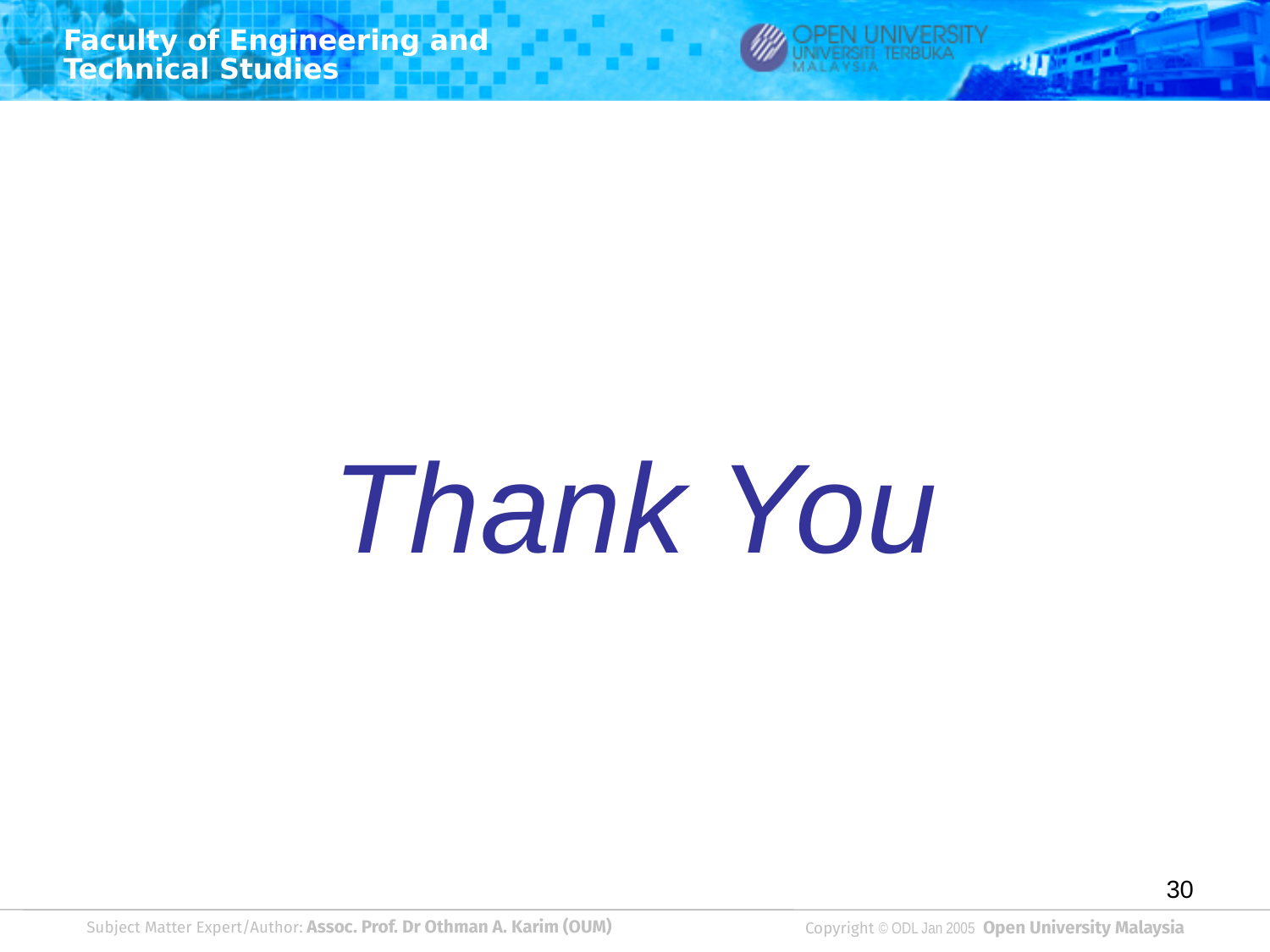

Thank You
30
Copyright © ODL Jan 2005  Open University Malaysia